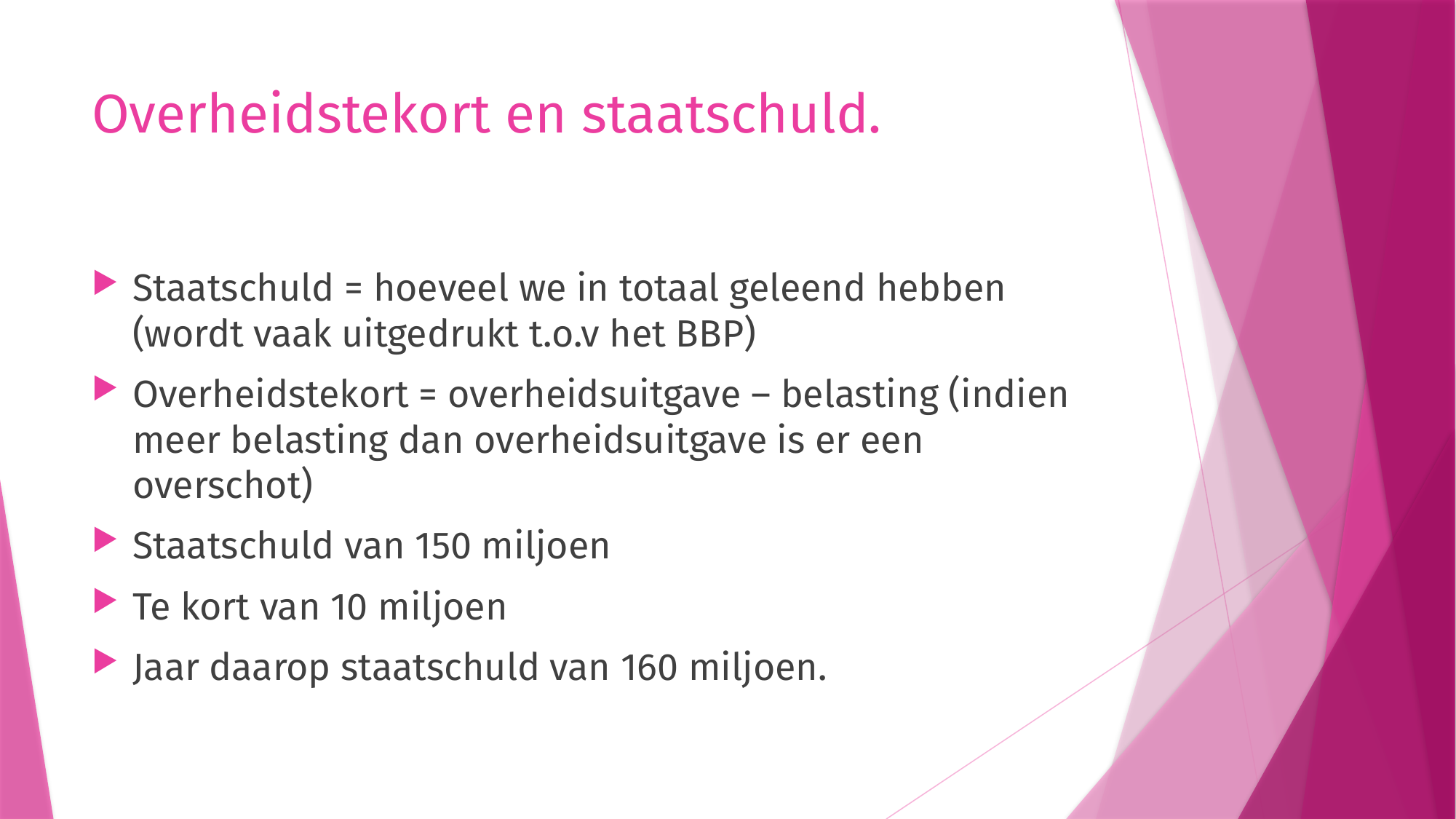

# Overheidstekort en staatschuld.
Staatschuld = hoeveel we in totaal geleend hebben (wordt vaak uitgedrukt t.o.v het BBP)
Overheidstekort = overheidsuitgave – belasting (indien meer belasting dan overheidsuitgave is er een overschot)
Staatschuld van 150 miljoen
Te kort van 10 miljoen
Jaar daarop staatschuld van 160 miljoen.